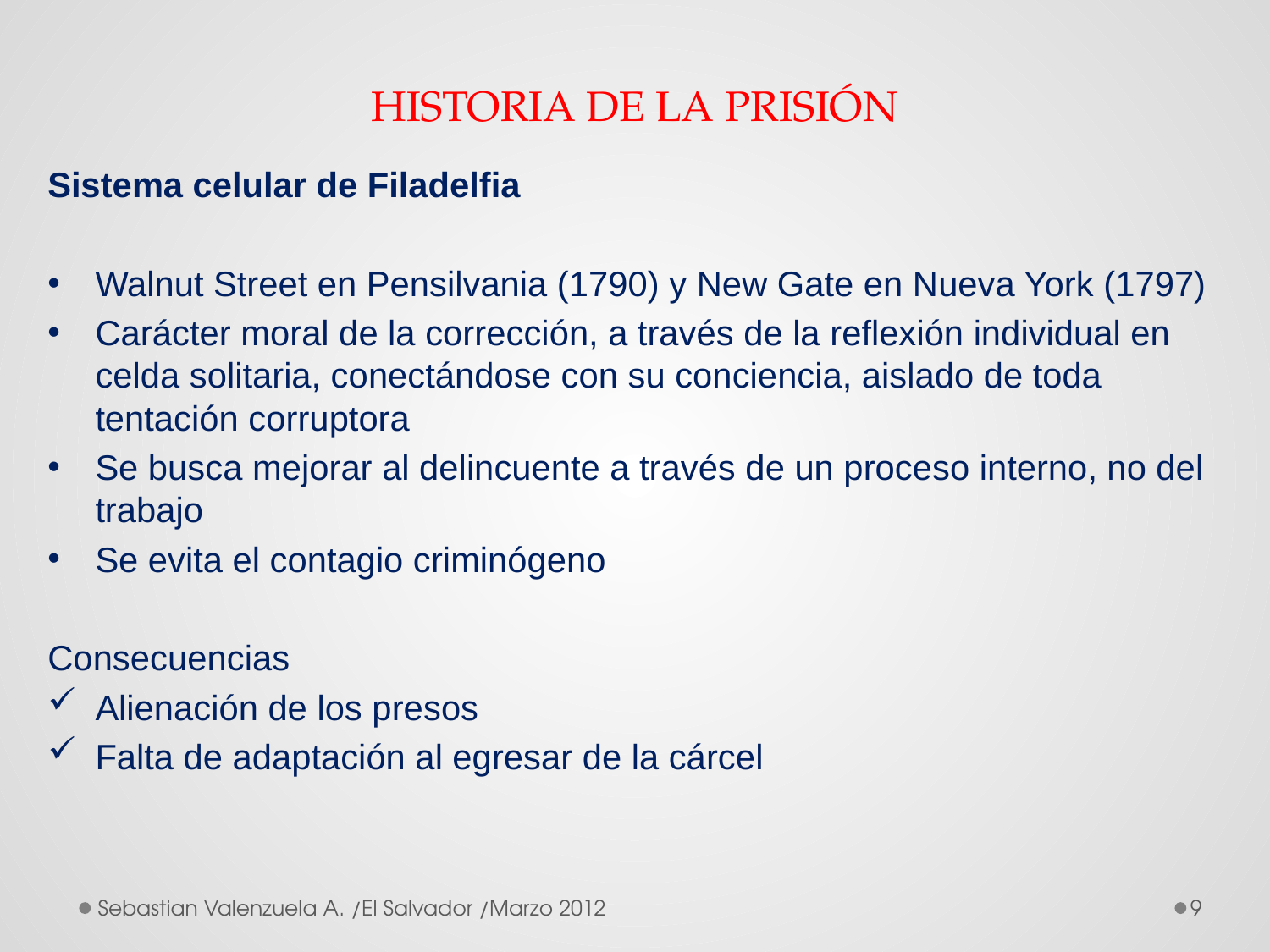

# HISTORIA DE LA PRISIÓN
Sistema celular de Filadelfia

Walnut Street en Pensilvania (1790) y New Gate en Nueva York (1797)
Carácter moral de la corrección, a través de la reflexión individual en celda solitaria, conectándose con su conciencia, aislado de toda tentación corruptora
Se busca mejorar al delincuente a través de un proceso interno, no del trabajo
Se evita el contagio criminógeno

Consecuencias
Alienación de los presos
Falta de adaptación al egresar de la cárcel

Sebastian Valenzuela A. /El Salvador /Marzo 2012
9